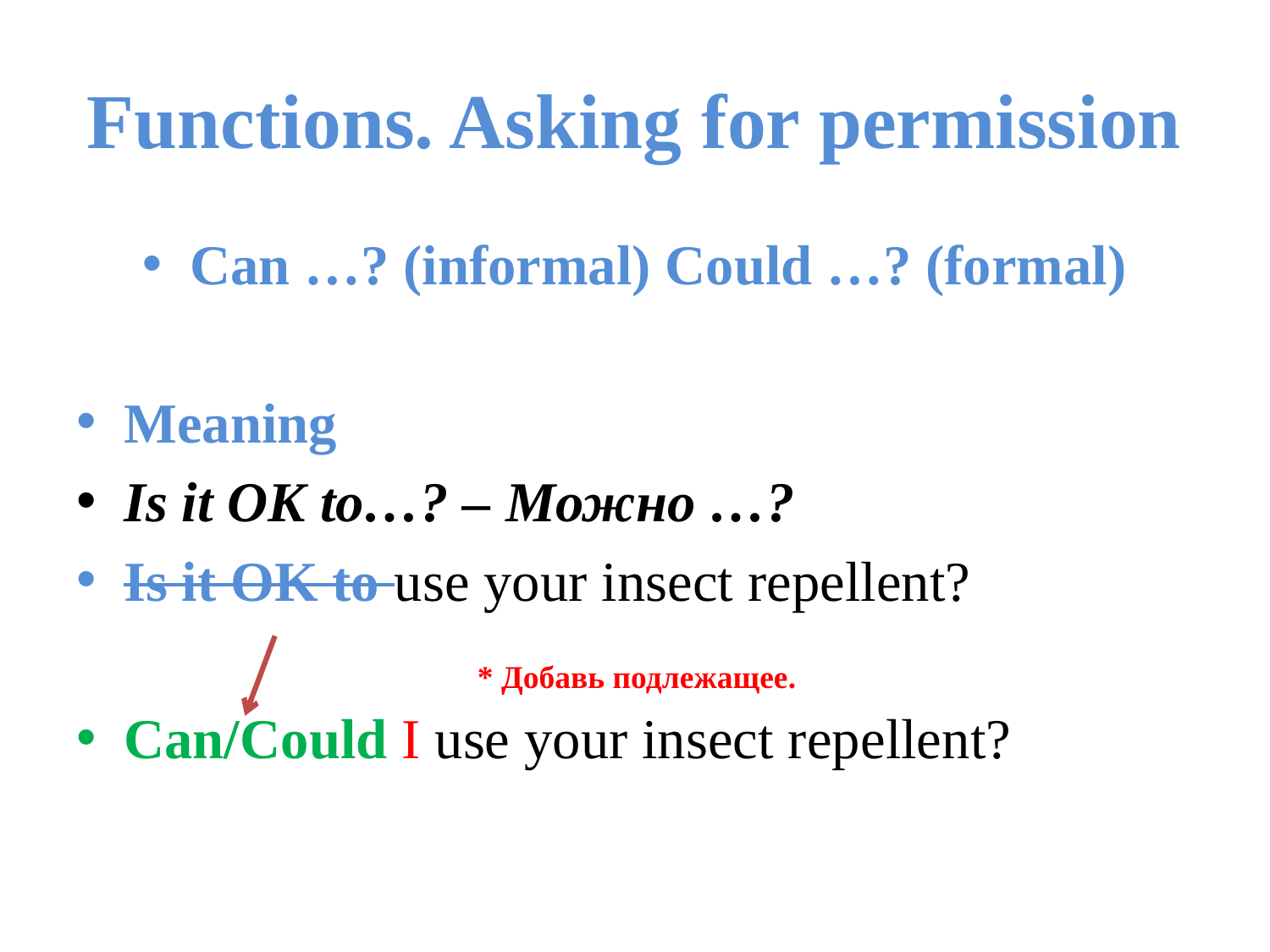

# Functions. Asking for permission
Can …? (informal) Could …? (formal)

Meaning
Is it OK to…? – Можно …?
Is it OK to use your insect repellent?

Can/Could I use your insect repellent?
* Добавь подлежащее.